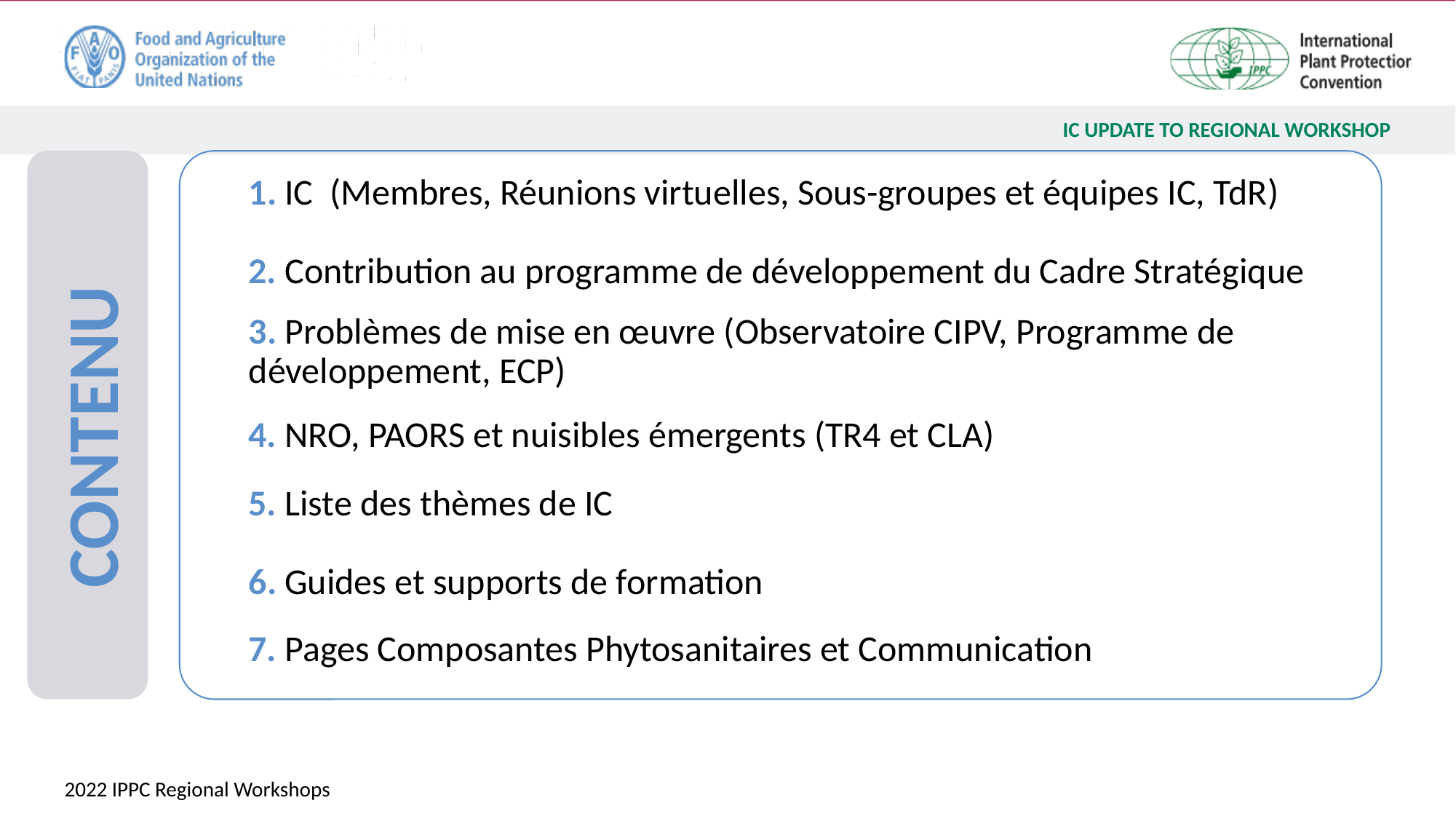

1. IC  (Membres, Réunions virtuelles, Sous-groupes et équipes IC, TdR)
2. Contribution au programme de développement du Cadre Stratégique
3. Problèmes de mise en œuvre (Observatoire CIPV, Programme de développement, ECP)
# CONTENU
4. NRO, PAORS et nuisibles émergents (TR4 et CLA)
5. Liste des thèmes de IC
6. Guides et supports de formation
7. Pages Composantes Phytosanitaires et Communication